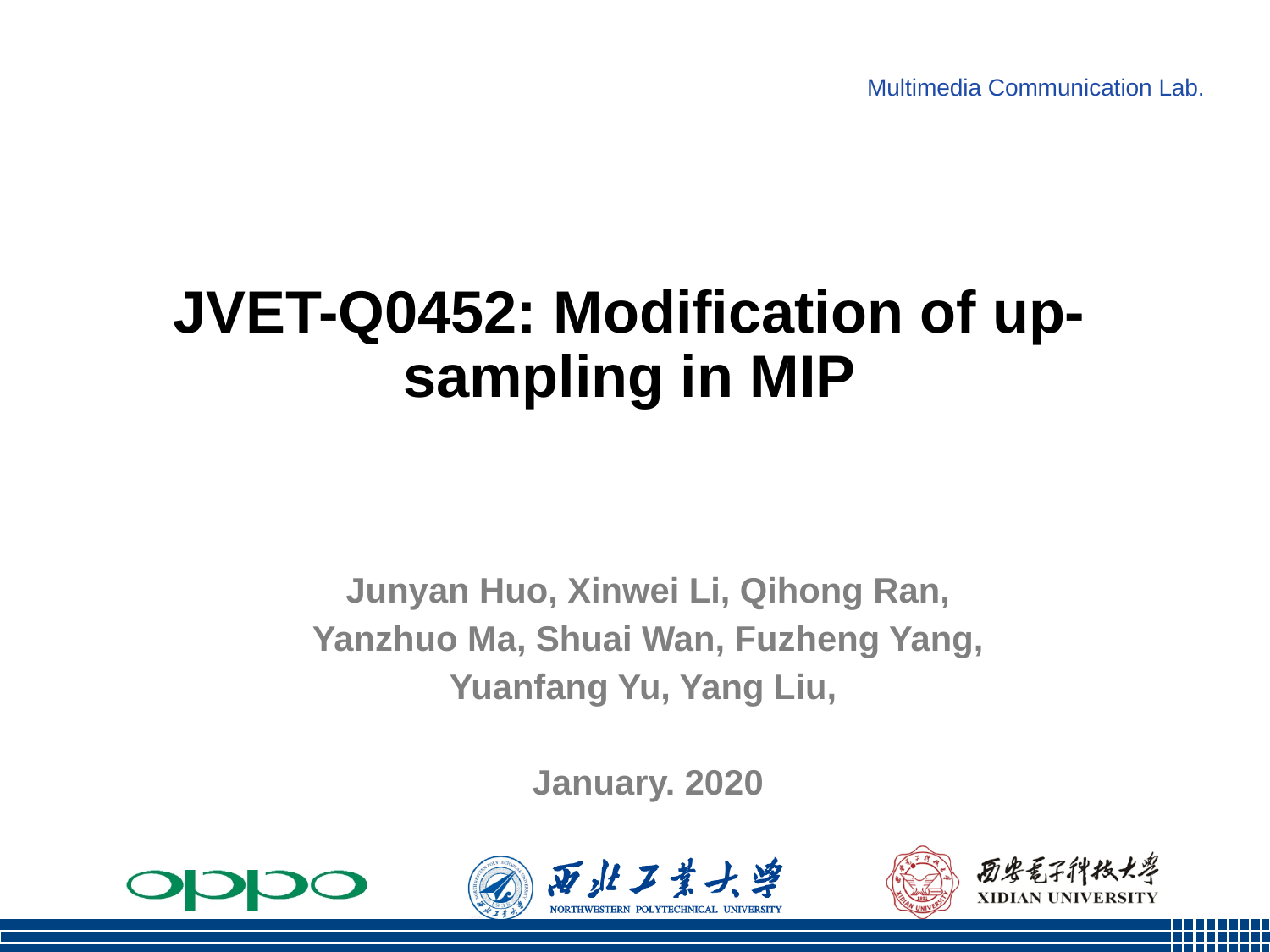

# JVET-Q0452: Modification of up-sampling in MIP
Junyan Huo, Xinwei Li, Qihong Ran,
Yanzhuo Ma, Shuai Wan, Fuzheng Yang,
Yuanfang Yu, Yang Liu,

January. 2020